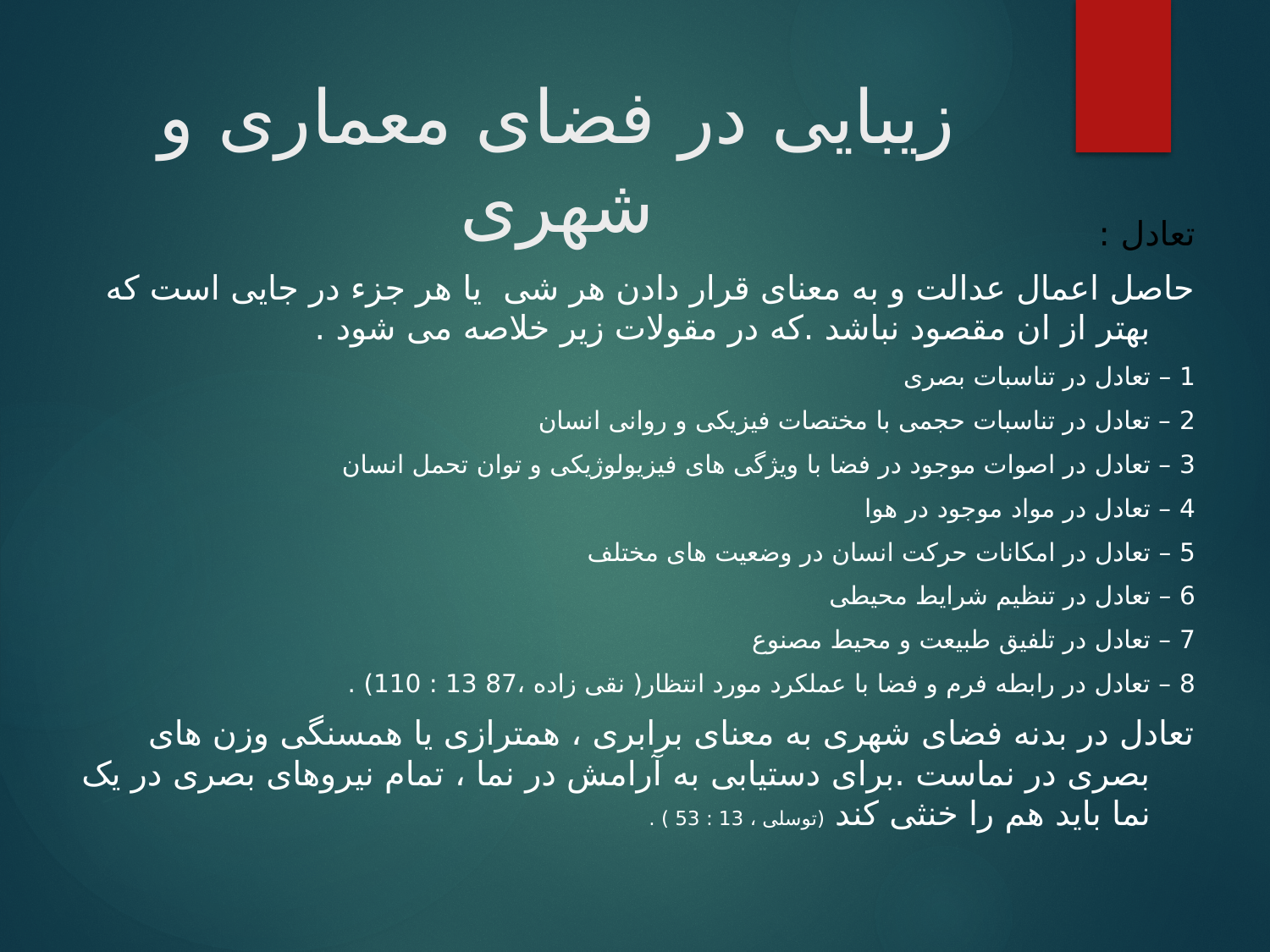

# زیبایی در فضای معماری و شهری
تعادل :
حاصل اعمال عدالت و به معنای قرار دادن هر شی  یا هر جزء در جایی است که بهتر از ان مقصود نباشد .که در مقولات زیر خلاصه می شود .
1 – تعادل در تناسبات بصری
2 – تعادل در تناسبات حجمی با مختصات فیزیکی و روانی انسان
3 – تعادل در اصوات موجود در فضا با ویژگی های فیزیولوژیکی و توان تحمل انسان
4 – تعادل در مواد موجود در هوا
5 – تعادل در امکانات حرکت انسان در وضعیت های مختلف
6 – تعادل در تنظیم شرایط محیطی
7 – تعادل در تلفیق طبیعت و محیط مصنوع
8 – تعادل در رابطه فرم و فضا با عملکرد مورد انتظار( نقی زاده ،87 13 : 110) .
تعادل در بدنه فضای شهری به معنای برابری ، همترازی یا همسنگی وزن های بصری در نماست .برای دستیابی به آرامش در نما ، تمام نیروهای بصری در یک نما باید هم را خنثی کند (توسلی ، 13 : 53 ) .